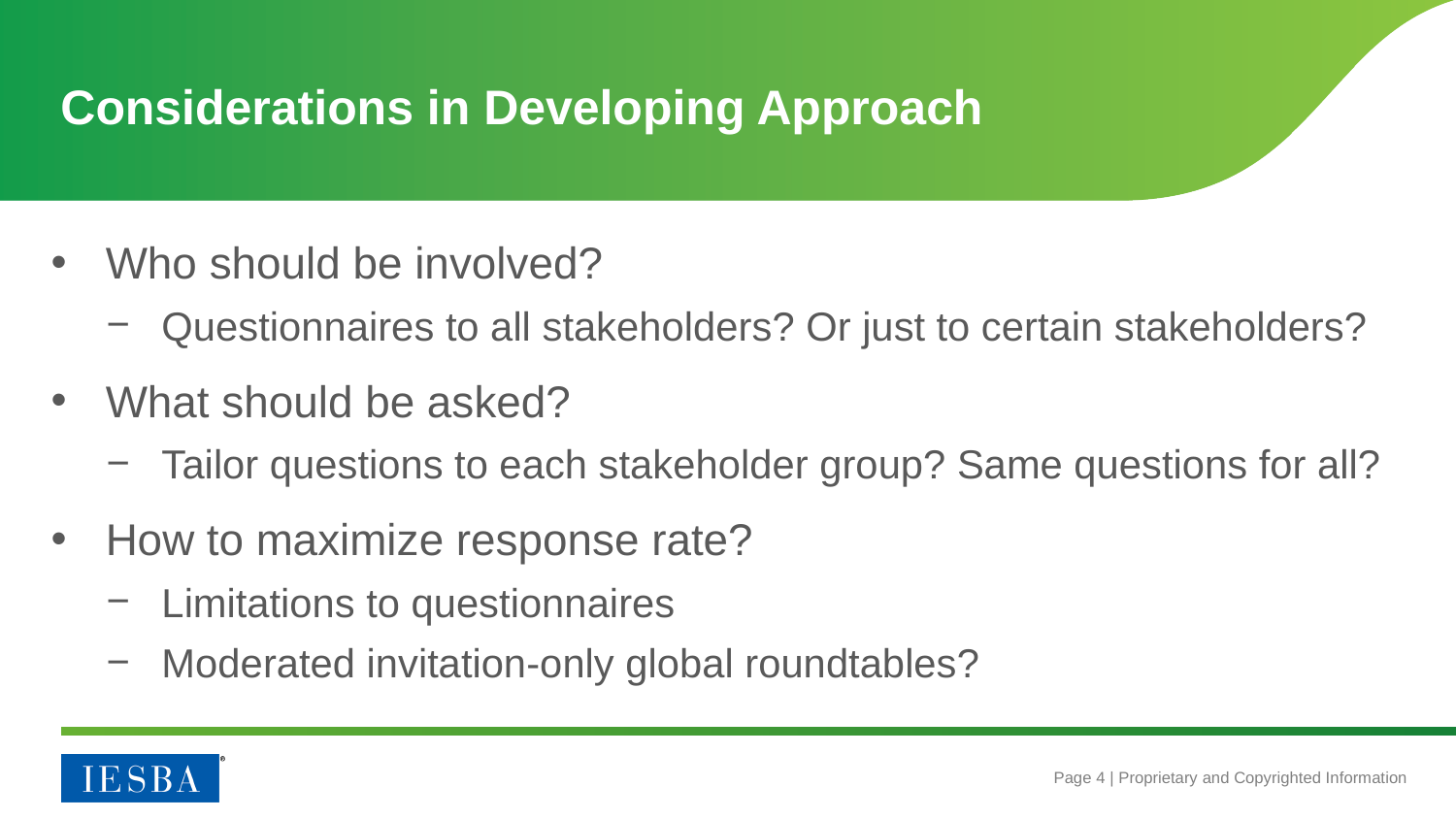

# Considerations in Developing Approach
Who should be involved?
Questionnaires to all stakeholders? Or just to certain stakeholders?
What should be asked?
Tailor questions to each stakeholder group? Same questions for all?
How to maximize response rate?
Limitations to questionnaires
Moderated invitation-only global roundtables?